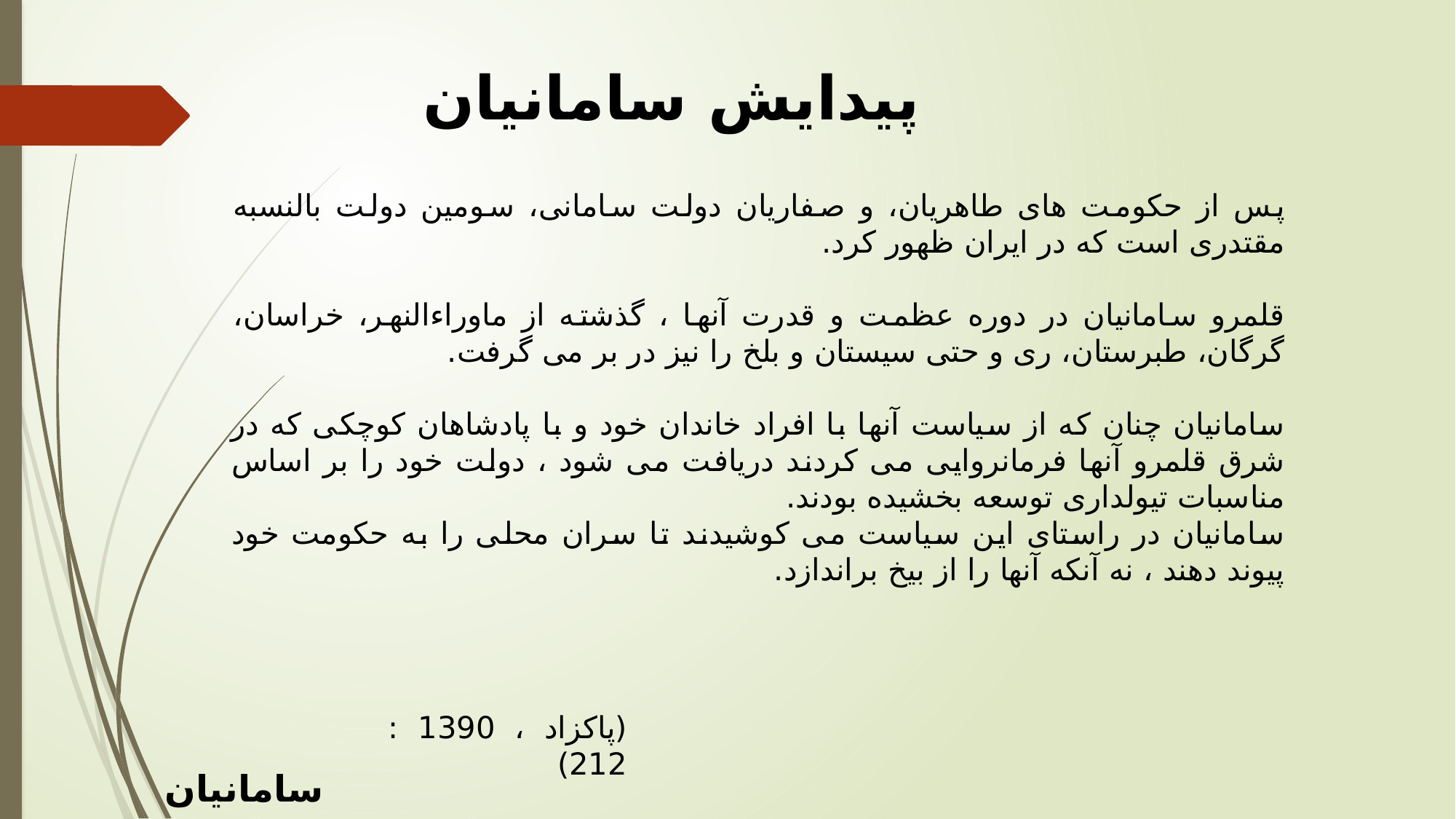

پیدایش سامانیان
پس از حكومت هاى طاهريان، و صفاريان دولت سامانى، سومين دولت بالنسبه مقتدرى است كه در ايران ظهور كرد.

قلمرو سامانیان در دوره عظمت و قدرت آنها ، گذشته از ماوراءالنهر، خراسان، گرگان، طبرستان، ری و حتی سیستان و بلخ را نیز در بر می گرفت.

سامانیان چنان که از سیاست آنها با افراد خاندان خود و با پادشاهان کوچکی که در شرق قلمرو آنها فرمانروایی می کردند دریافت می شود ، دولت خود را بر اساس مناسبات تیولداری توسعه بخشیده بودند.
سامانیان در راستای این سیاست می کوشیدند تا سران محلی را به حکومت خود پیوند دهند ، نه آنکه آنها را از بیخ براندازد.

(پاکزاد ، 1390 : 212)
سامانیان